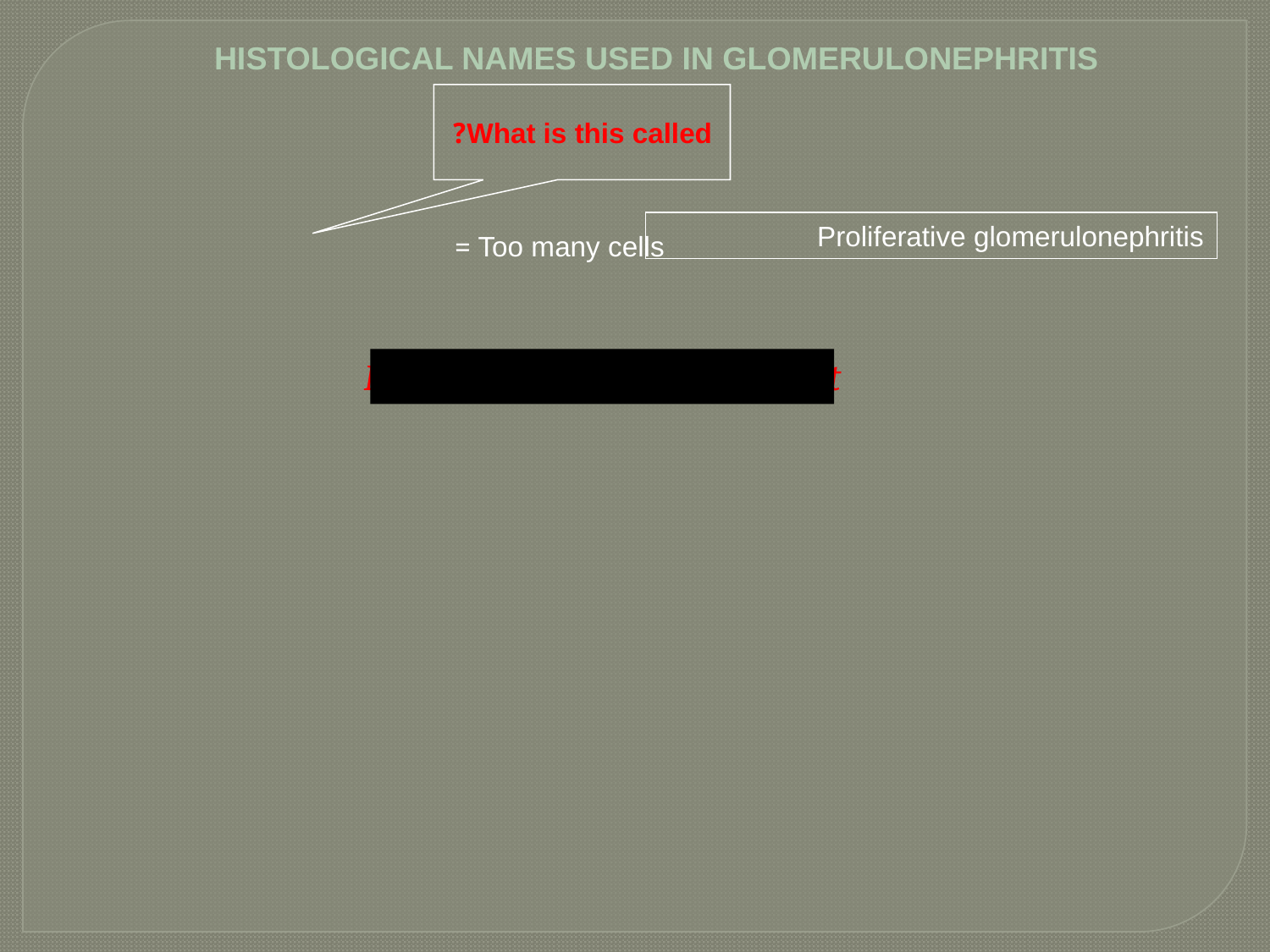

HISTOLOGICAL NAMES USED IN GLOMERULONEPHRITIS
What is this called?

Proliferative glomerulonephritis
Too many cells =
Left click  anywhere to find out